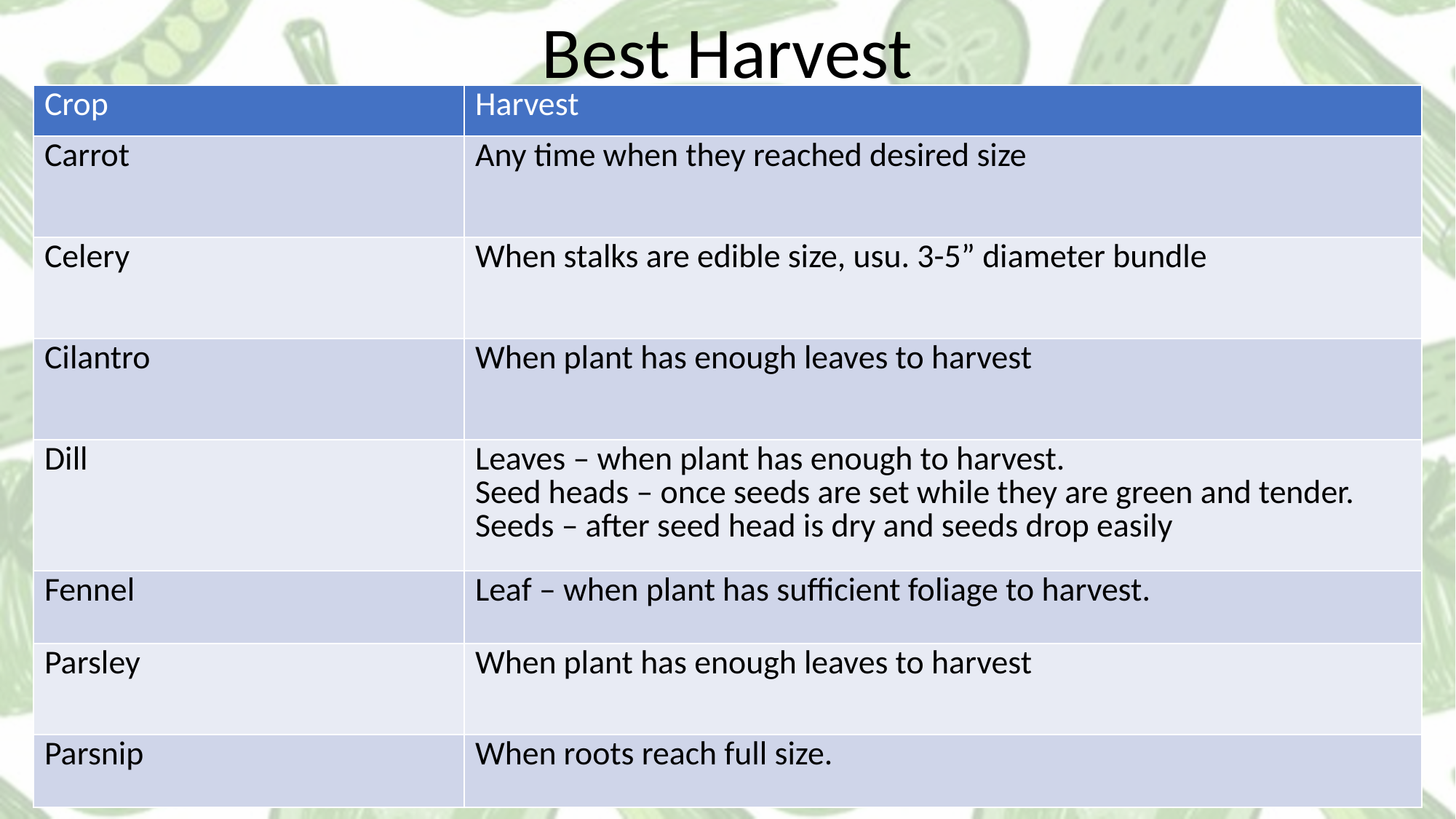

Best Harvest
| Crop | Harvest |
| --- | --- |
| Carrot | Any time when they reached desired size |
| Celery | When stalks are edible size, usu. 3-5” diameter bundle |
| Cilantro | When plant has enough leaves to harvest |
| Dill | Leaves – when plant has enough to harvest. Seed heads – once seeds are set while they are green and tender. Seeds – after seed head is dry and seeds drop easily |
| Fennel | Leaf – when plant has sufficient foliage to harvest. |
| Parsley | When plant has enough leaves to harvest |
| Parsnip | When roots reach full size. |